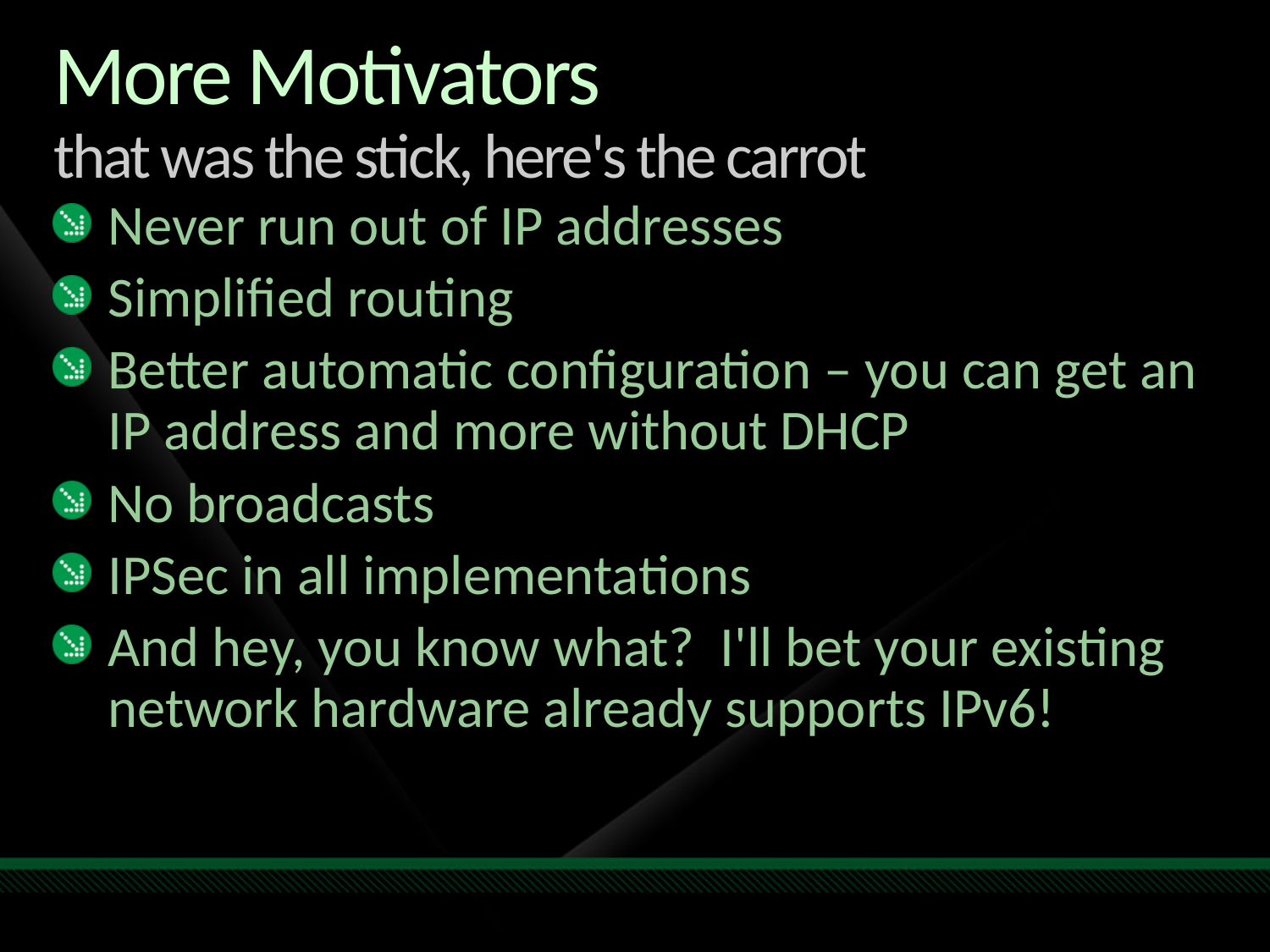

# More Motivators that was the stick, here's the carrot
Never run out of IP addresses
Simplified routing
Better automatic configuration – you can get an IP address and more without DHCP
No broadcasts
IPSec in all implementations
And hey, you know what?  I'll bet your existing network hardware already supports IPv6!